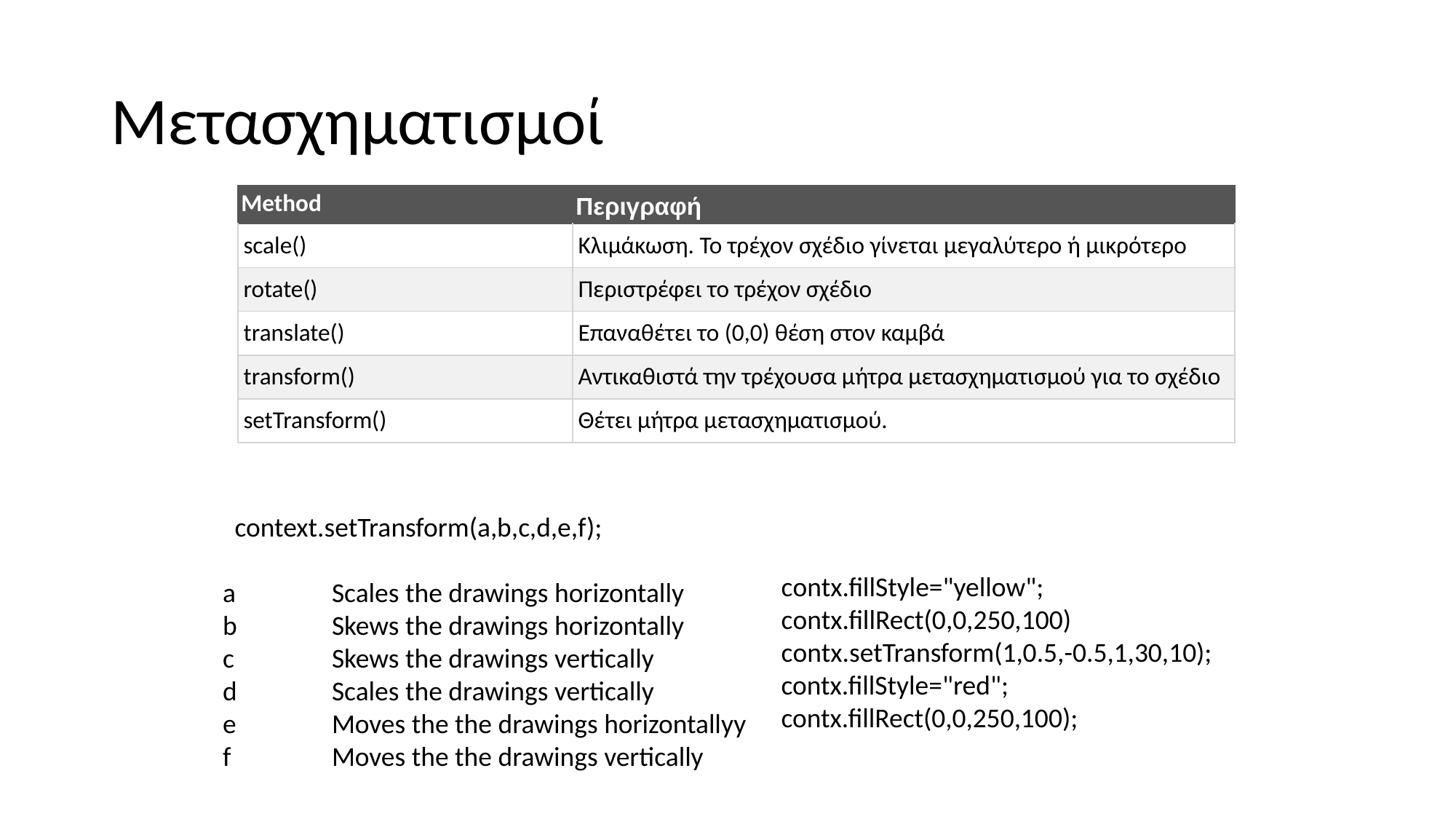

# Μετασχηματισμοί
| Method | Περιγραφή |
| --- | --- |
| scale() | Κλιμάκωση. Το τρέχον σχέδιο γίνεται μεγαλύτερο ή μικρότερο |
| rotate() | Περιστρέφει το τρέχον σχέδιο |
| translate() | Επαναθέτει το (0,0) θέση στον καμβά |
| transform() | Αντικαθιστά την τρέχουσα μήτρα μετασχηματισμού για το σχέδιο |
| setTransform() | Θέτει μήτρα μετασχηματισμού. |
context.setTransform(a,b,c,d,e,f);
contx.fillStyle="yellow";
contx.fillRect(0,0,250,100)
contx.setTransform(1,0.5,-0.5,1,30,10);
contx.fillStyle="red";
contx.fillRect(0,0,250,100);
a	Scales the drawings horizontally
b	Skews the drawings horizontally
c	Skews the drawings vertically
d	Scales the drawings vertically
e	Moves the the drawings horizontallyy
f	Moves the the drawings vertically